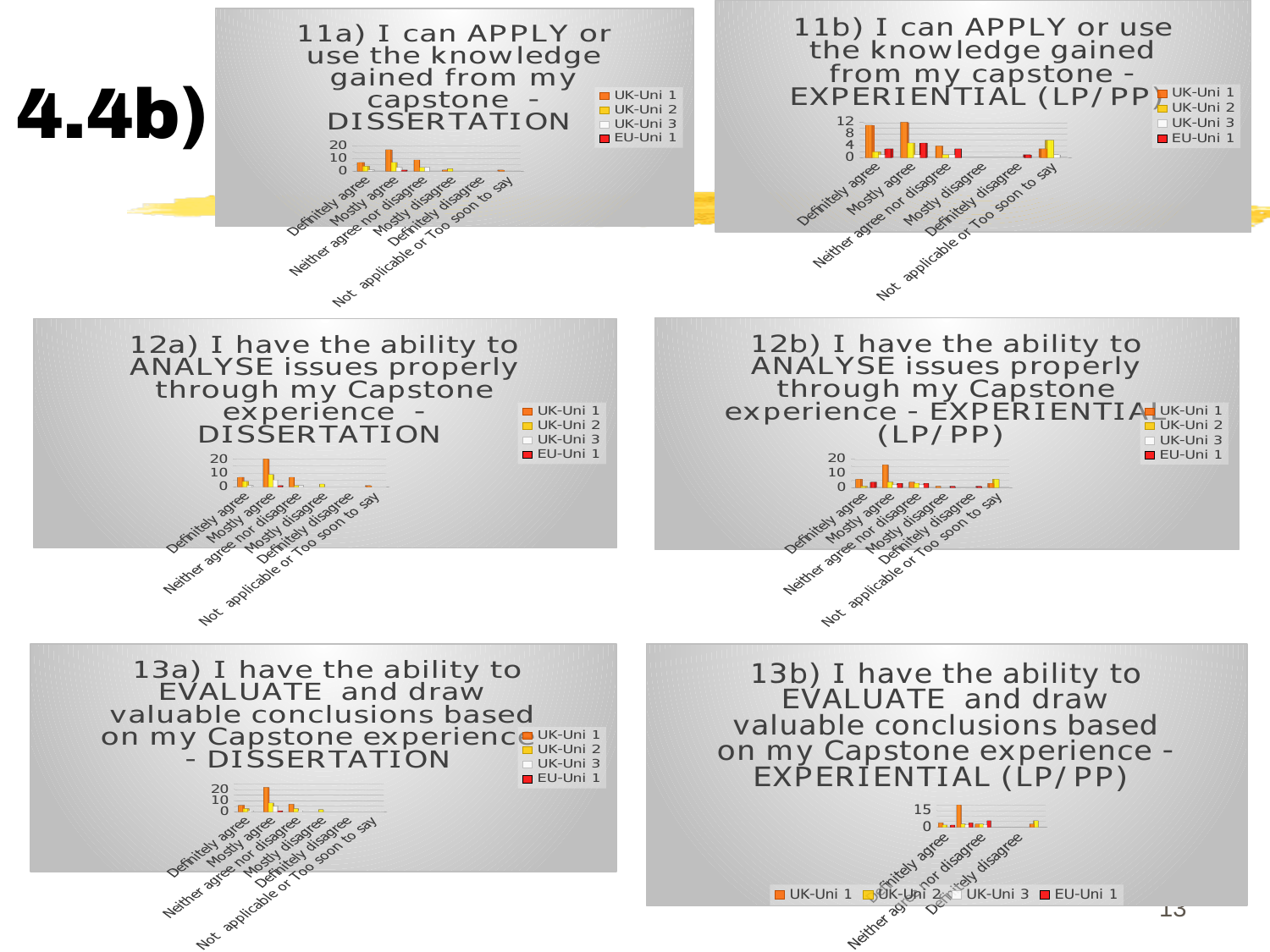

# 4.4b)

[unsupported chart]

[unsupported chart]

[unsupported chart]

[unsupported chart]

[unsupported chart]

[unsupported chart]

13